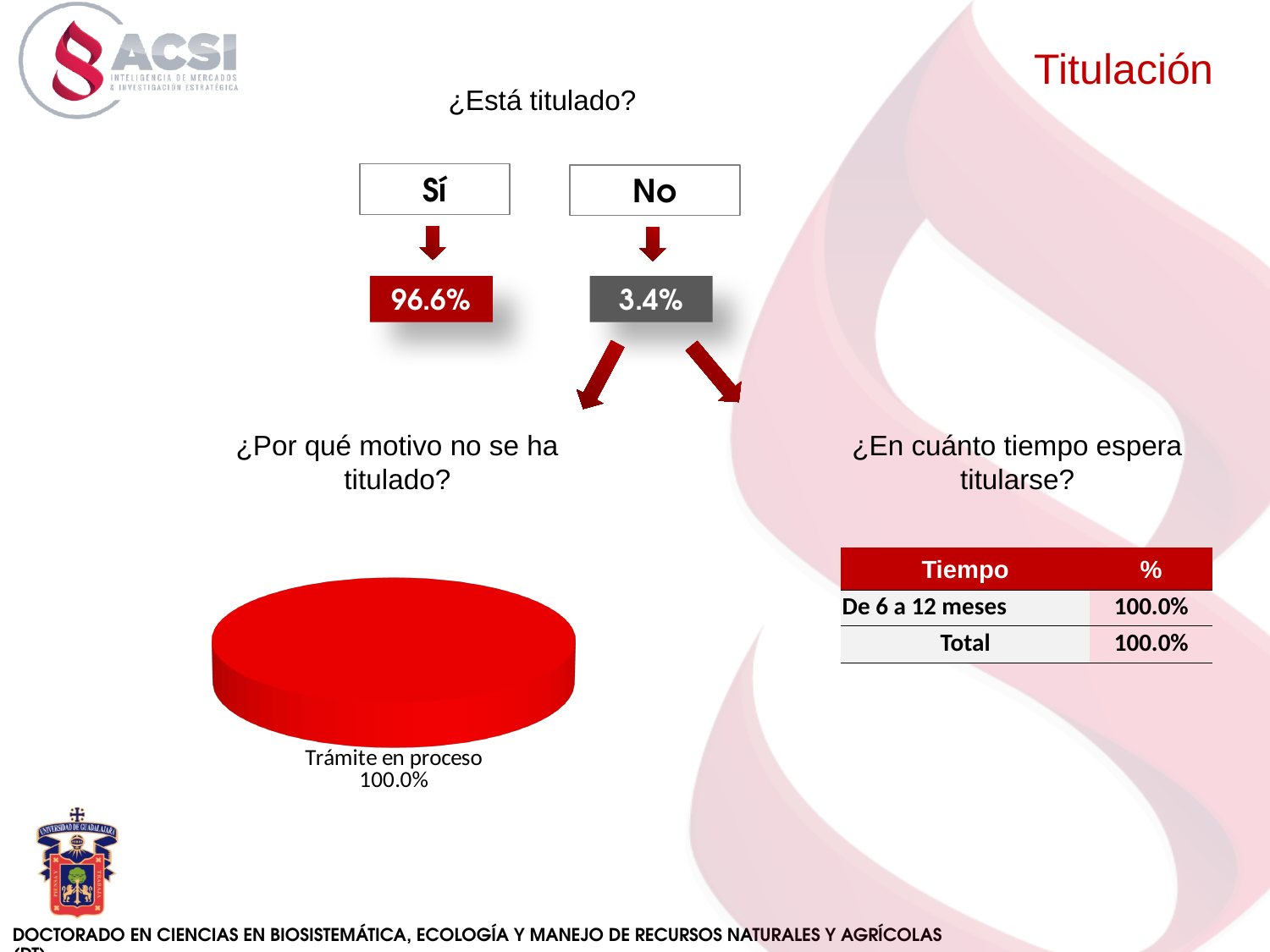

Titulación
¿Está titulado?
Sí
No

96.6%
3.4%

[unsupported chart]

¿Por qué motivo no se ha titulado?
¿En cuánto tiempo espera titularse?
| Tiempo | % |
| --- | --- |
| De 6 a 12 meses | 100.0% |
| Total | 100.0% |